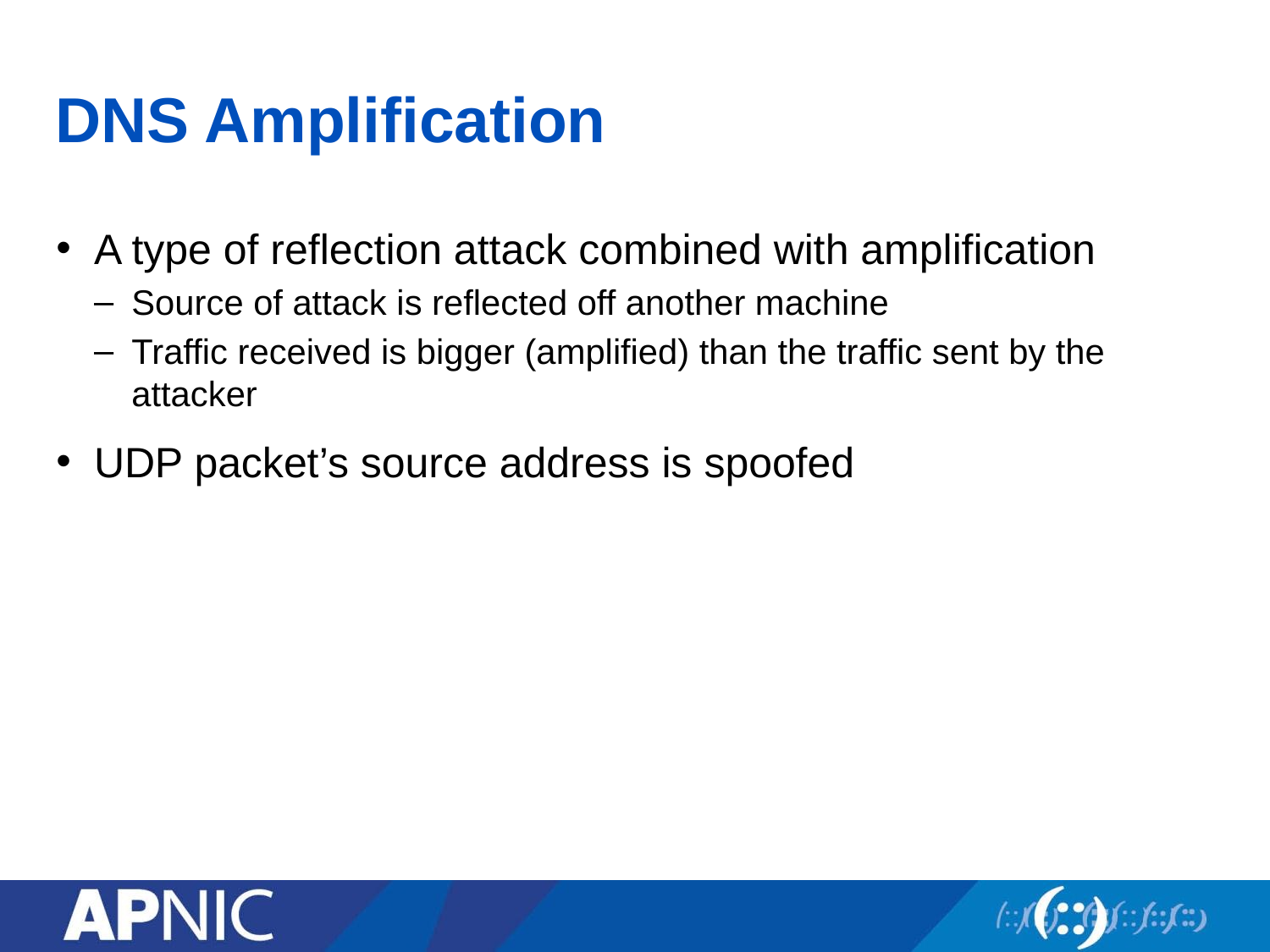

# DNS Amplification
A type of reflection attack combined with amplification
Source of attack is reflected off another machine
Traffic received is bigger (amplified) than the traffic sent by the attacker
UDP packet’s source address is spoofed